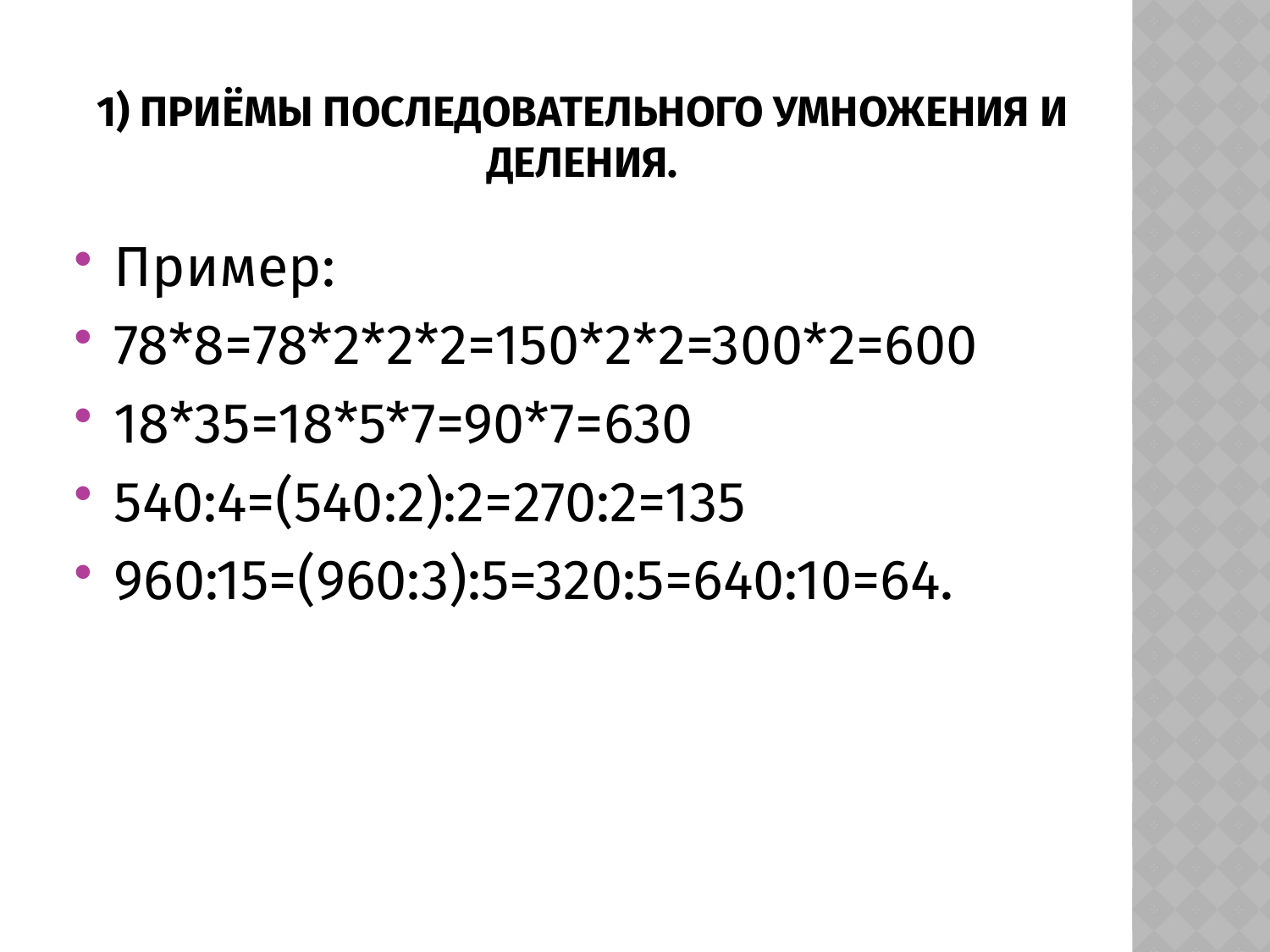

# 1) Приёмы последовательного умножения и деления.
Пример:
78*8=78*2*2*2=150*2*2=300*2=600
18*35=18*5*7=90*7=630
540:4=(540:2):2=270:2=135
960:15=(960:3):5=320:5=640:10=64.